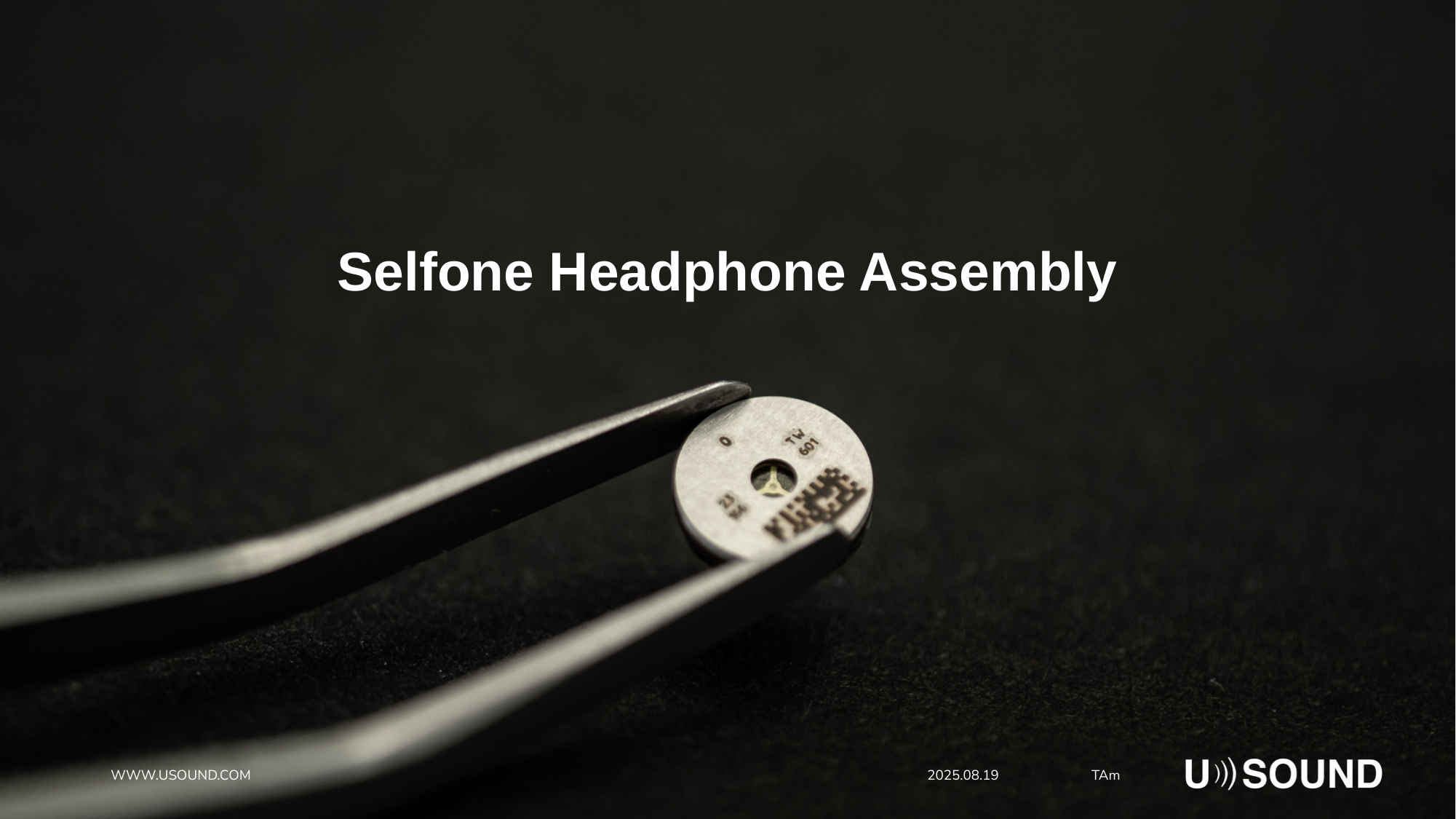

# Selfone Headphone Assembly
2025.08.19
TAm
WWW.USOUND.COM